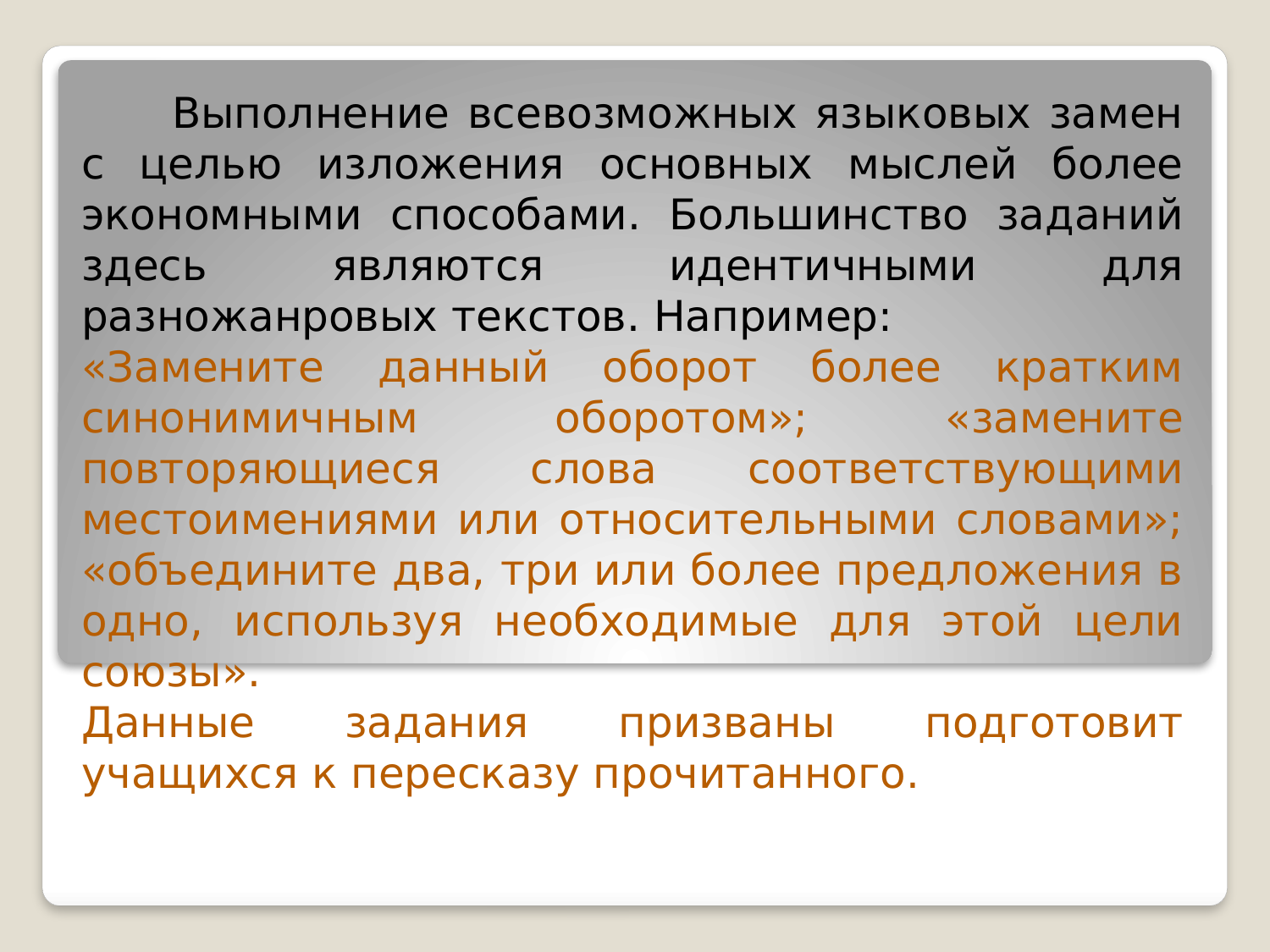

Выполнение всевозможных языковых замен с целью изложения основных мыслей более экономными способами. Большинство заданий здесь являются идентичными для разножанровых текстов. Например:
«Замените данный оборот более кратким синонимичным оборотом»; «замените повторяющиеся слова соответствующими местоимениями или относительными словами»; «объедините два, три или более предложения в одно, используя необходимые для этой цели союзы».
Данные задания призваны подготовит учащихся к пересказу прочитанного.